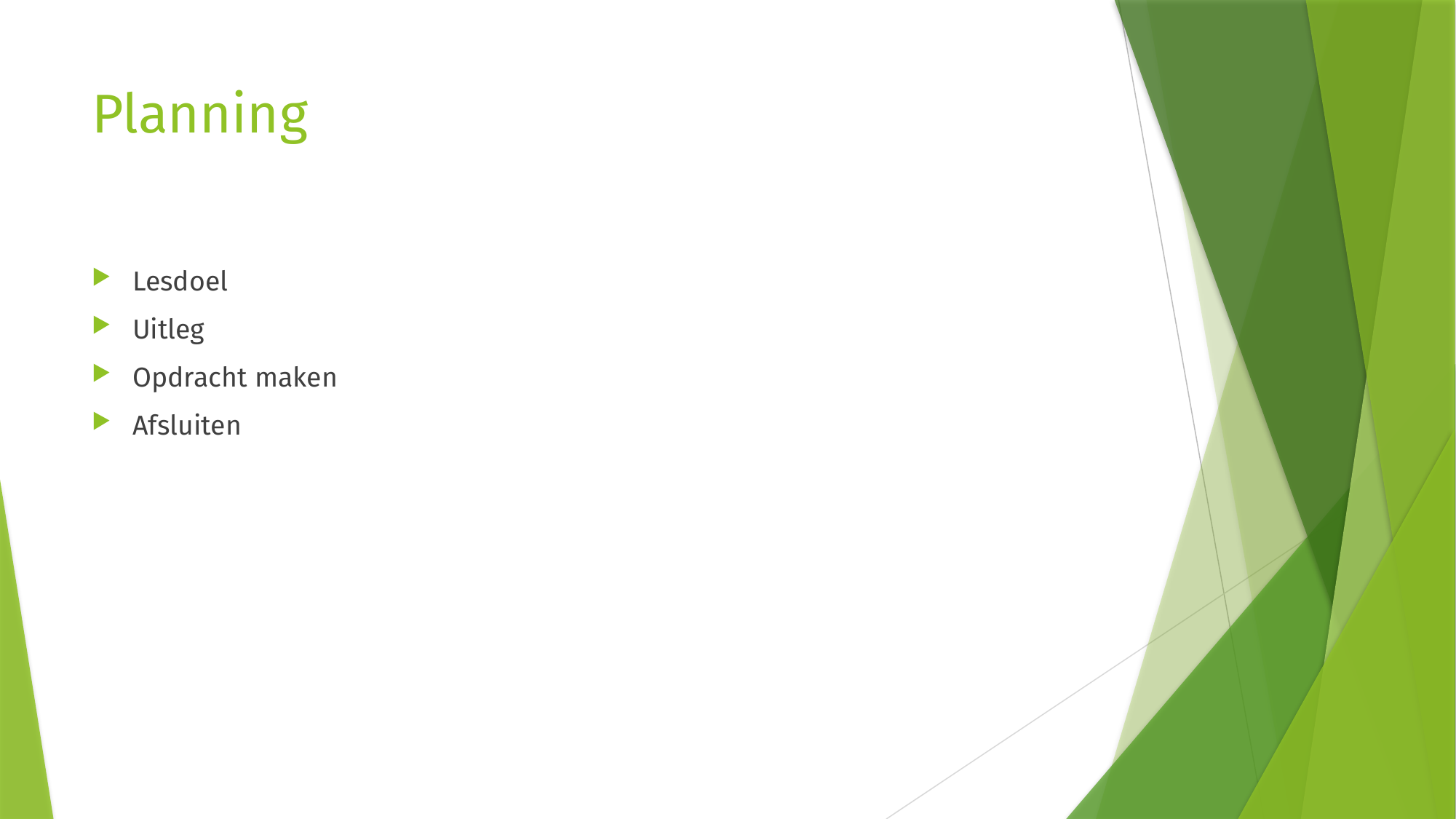

# Planning
Lesdoel
Uitleg
Opdracht maken
Afsluiten